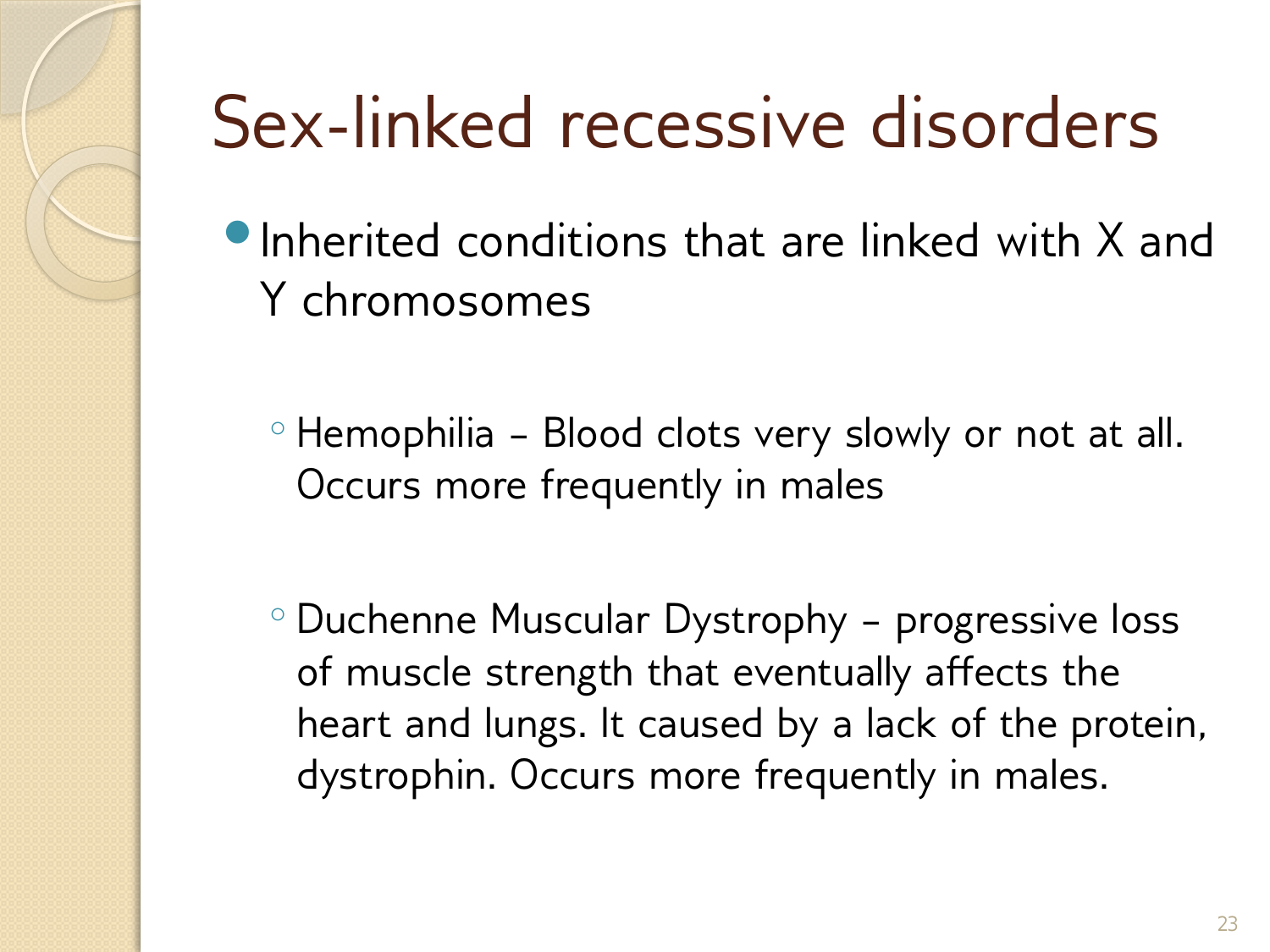

# Sex-linked recessive disorders
Inherited conditions that are linked with X and Y chromosomes

Hemophilia – Blood clots very slowly or not at all. Occurs more frequently in males

Duchenne Muscular Dystrophy – progressive loss of muscle strength that eventually affects the heart and lungs. It caused by a lack of the protein, dystrophin. Occurs more frequently in males.
23